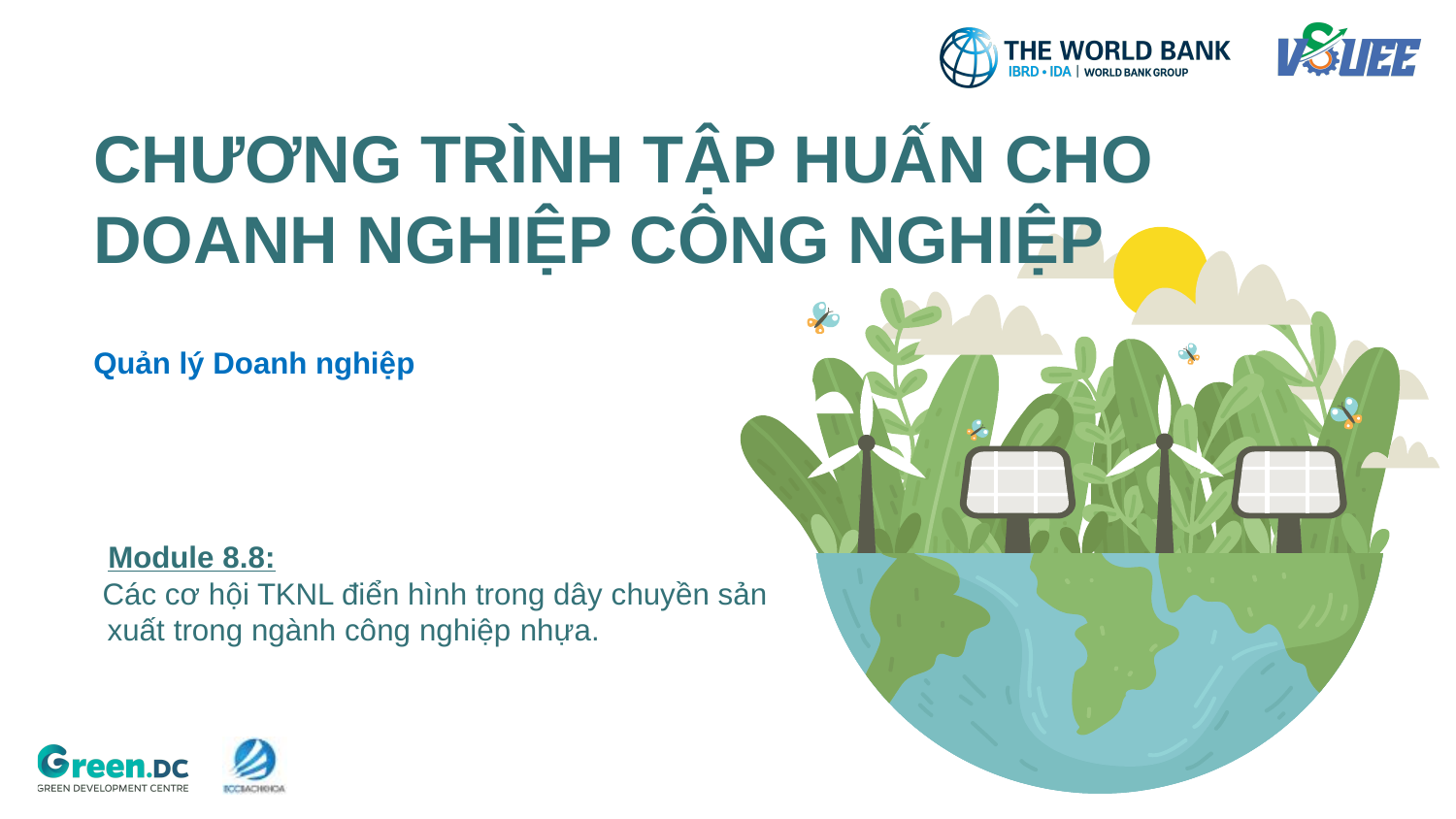

# CHƯƠNG TRÌNH TẬP HUẤN CHO DOANH NGHIỆP CÔNG NGHIỆP

Quản lý Doanh nghiệp
Module 8.8:
Các cơ hội TKNL điển hình trong dây chuyền sản xuất trong ngành công nghiệp nhựa.